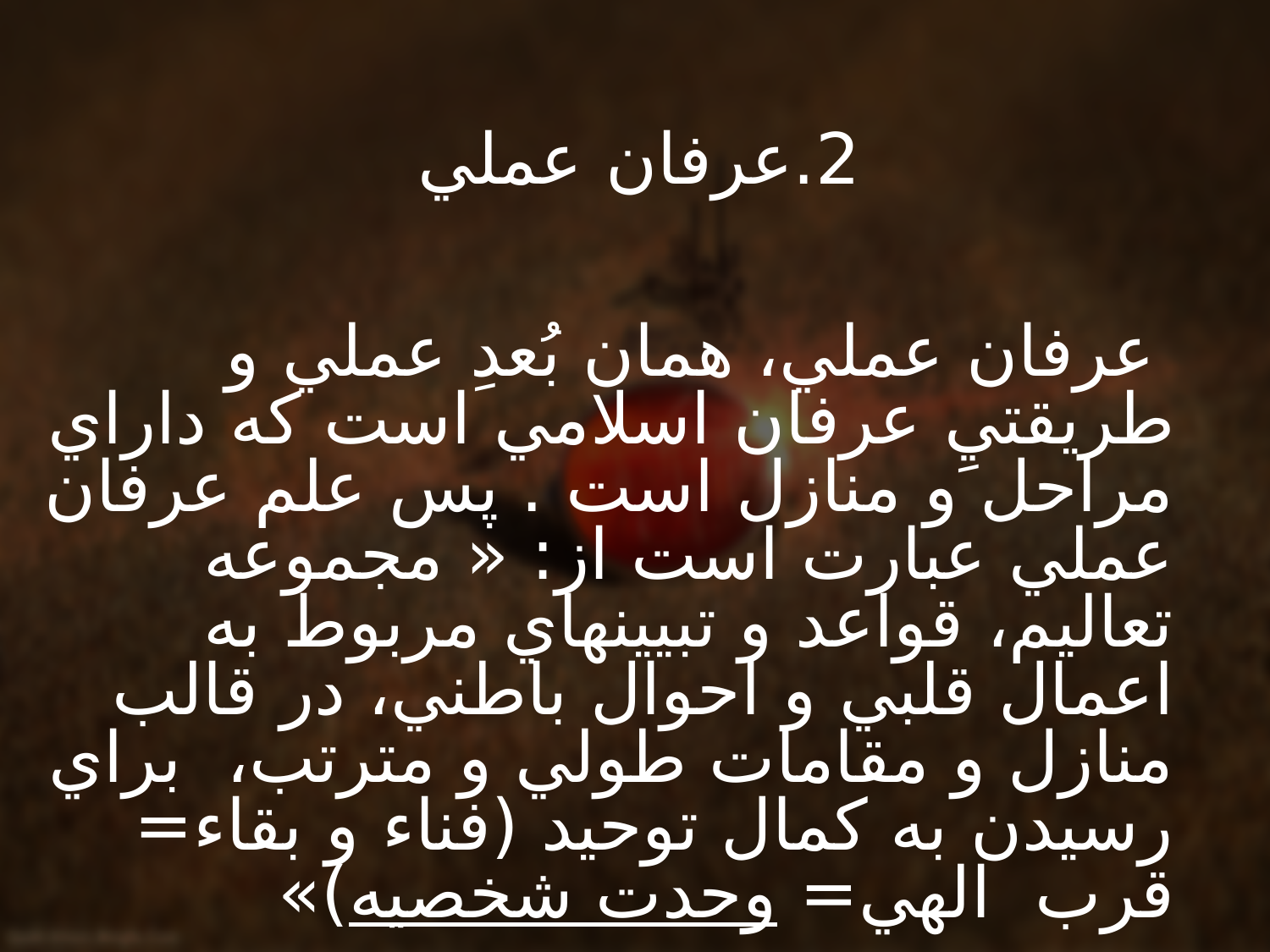

2.عرفان عملي
   عرفان عملي، همان بُعدِ عملي و طريقتيِ عرفان اسلامي است که داراي مراحل و منازل است . پس علم عرفان عملي عبارت است از: « مجموعه تعاليم، قواعد و تبيينهاي مربوط به اعمال قلبي و احوال باطني، در قالب منازل و مقامات طولي و مترتب،  براي رسيدن به کمال توحيد (فناء و بقاء= قرب  الهي= وحدت شخصيه)»